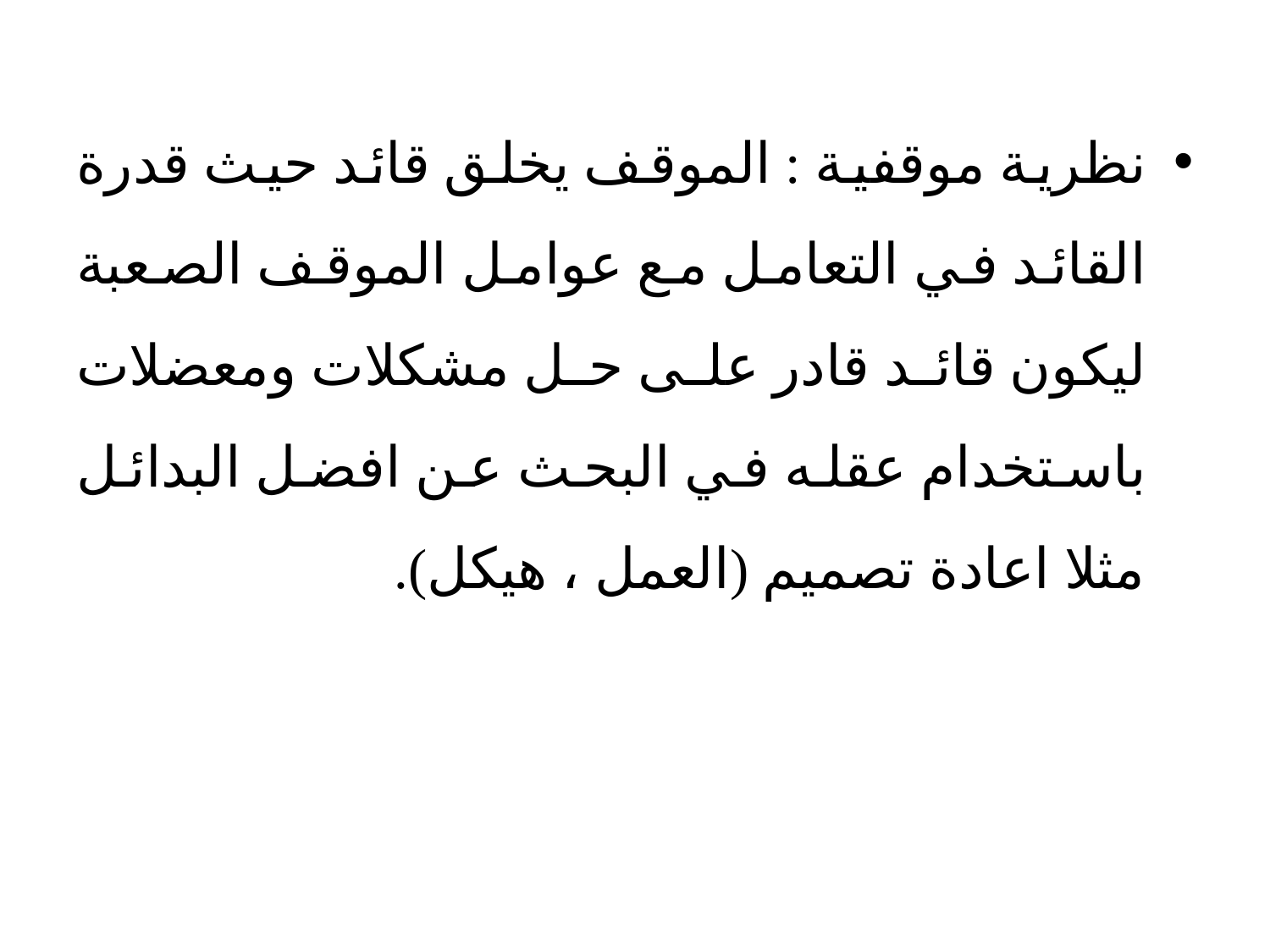

نظرية موقفية : الموقف يخلق قائد حيث قدرة القائد في التعامل مع عوامل الموقف الصعبة ليكون قائد قادر على حل مشكلات ومعضلات باستخدام عقله في البحث عن افضل البدائل مثلا اعادة تصميم (العمل ، هيكل).